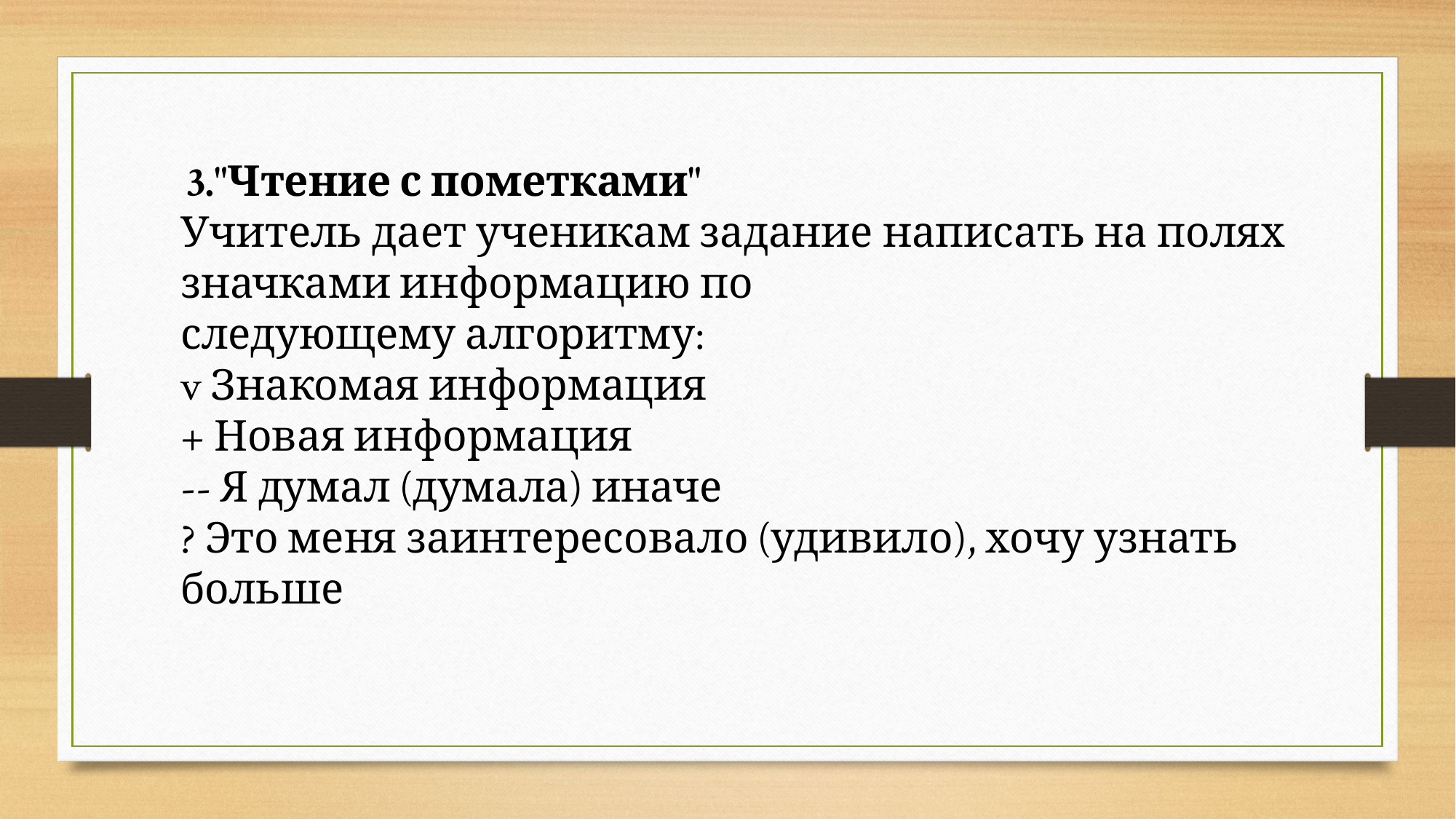

3."Чтение с пометками"
Учитель дает ученикам задание написать на полях значками информацию по
следующему алгоритму:
v Знакомая информация
+ Новая информация
-- Я думал (думала) иначе
? Это меня заинтересовало (удивило), хочу узнать больше